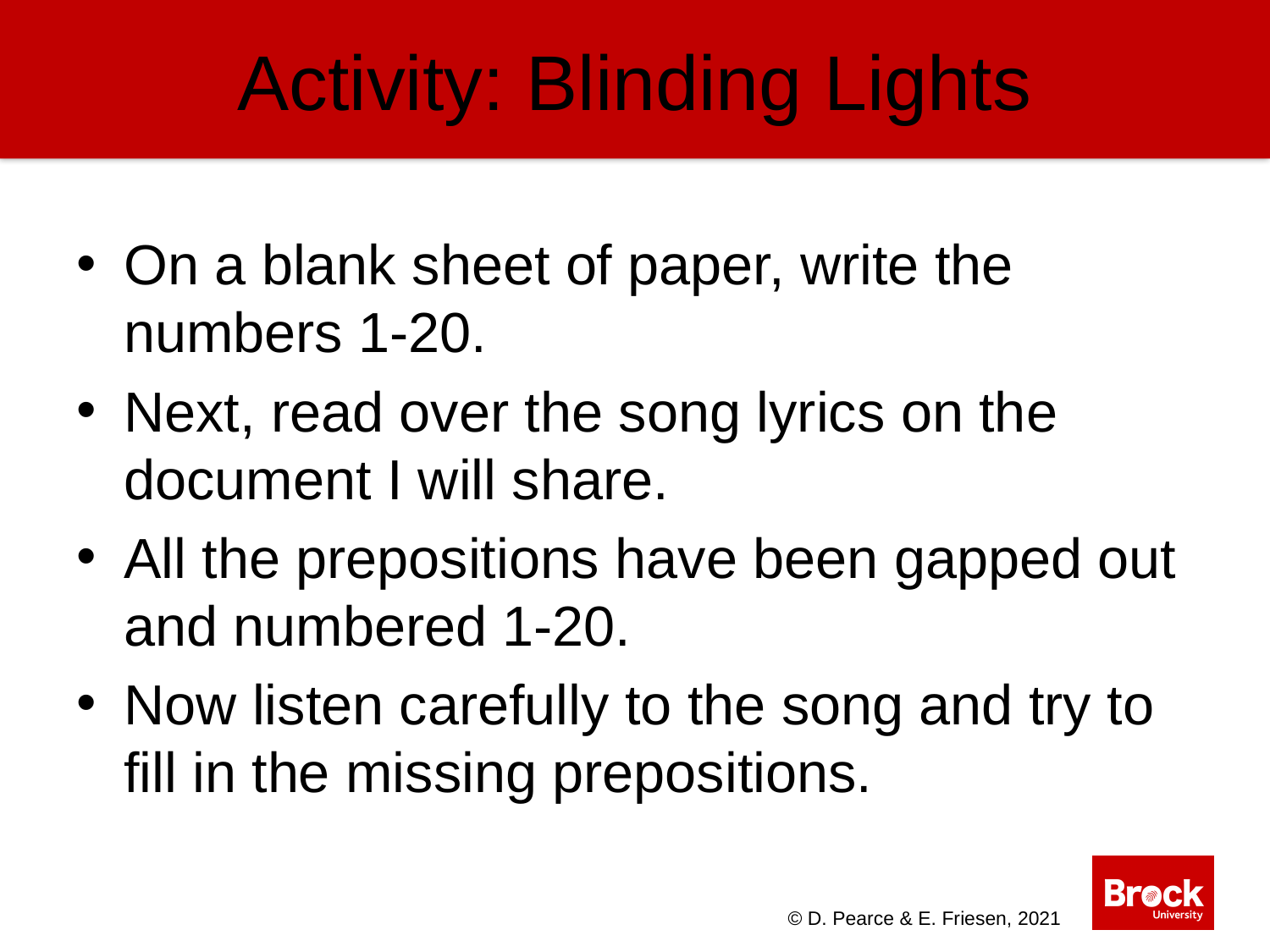

# Activity: Blinding Lights
On a blank sheet of paper, write the numbers 1-20.
Next, read over the song lyrics on the document I will share.
All the prepositions have been gapped out and numbered 1-20.
Now listen carefully to the song and try to fill in the missing prepositions.